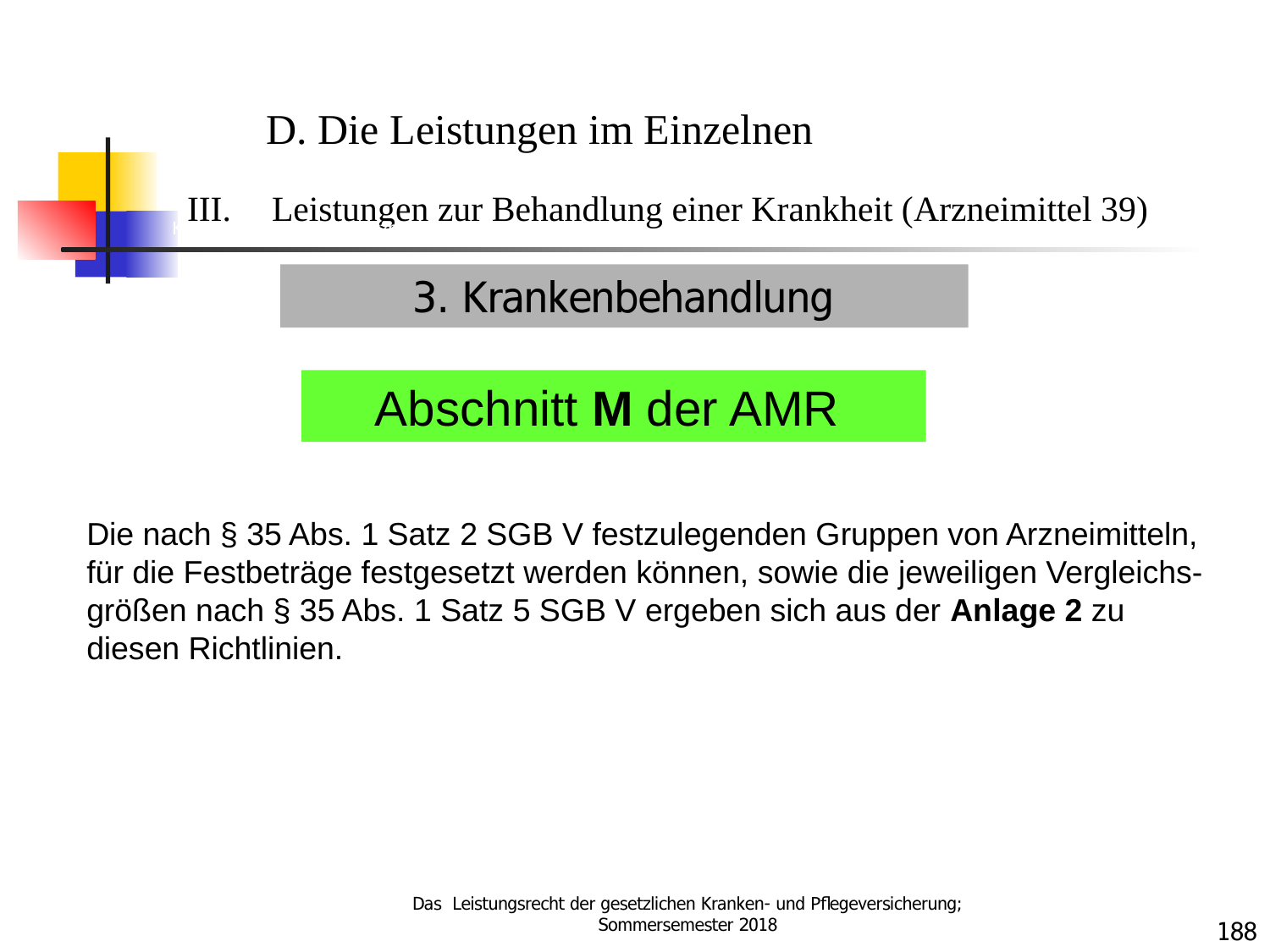

Krankenbehandlung 39 (Arzneimittel)
D. Die Leistungen im Einzelnen

Leistungen zur Behandlung einer Krankheit (Arzneimittel 39)
3. Krankenbehandlung
Abschnitt M der AMR
Krankheit
Die nach § 35 Abs. 1 Satz 2 SGB V festzulegenden Gruppen von Arzneimitteln, für die Festbeträge festgesetzt werden können, sowie die jeweiligen Vergleichs-größen nach § 35 Abs. 1 Satz 5 SGB V ergeben sich aus der Anlage 2 zu diesen Richtlinien.
Das  Leistungsrecht der gesetzlichen Kranken- und Pflegeversicherung; Sommersemester 2018
188